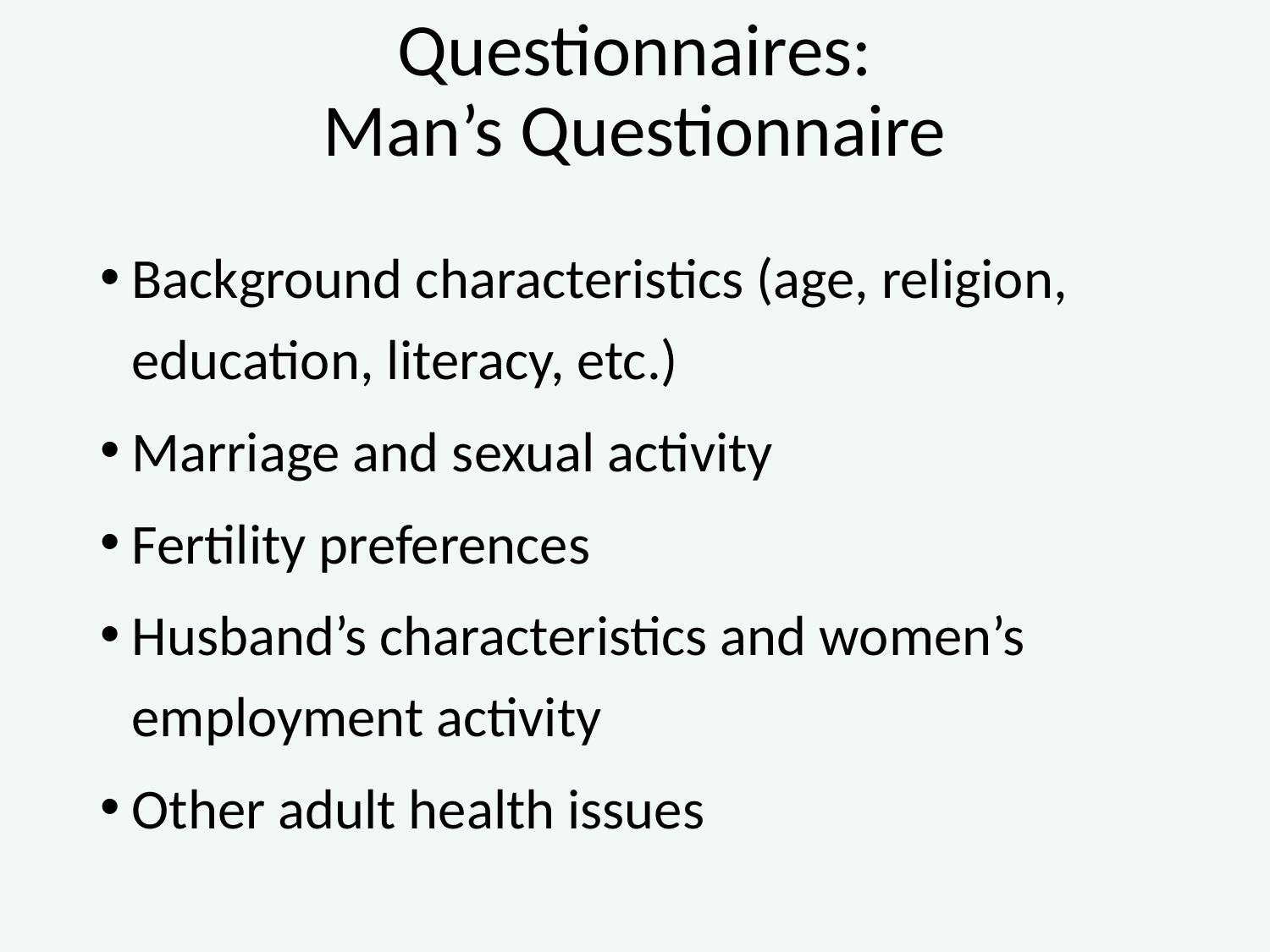

# Questionnaires: Man’s Questionnaire
Background characteristics (age, religion, education, literacy, etc.)
Marriage and sexual activity
Fertility preferences
Husband’s characteristics and women’s employment activity
Other adult health issues